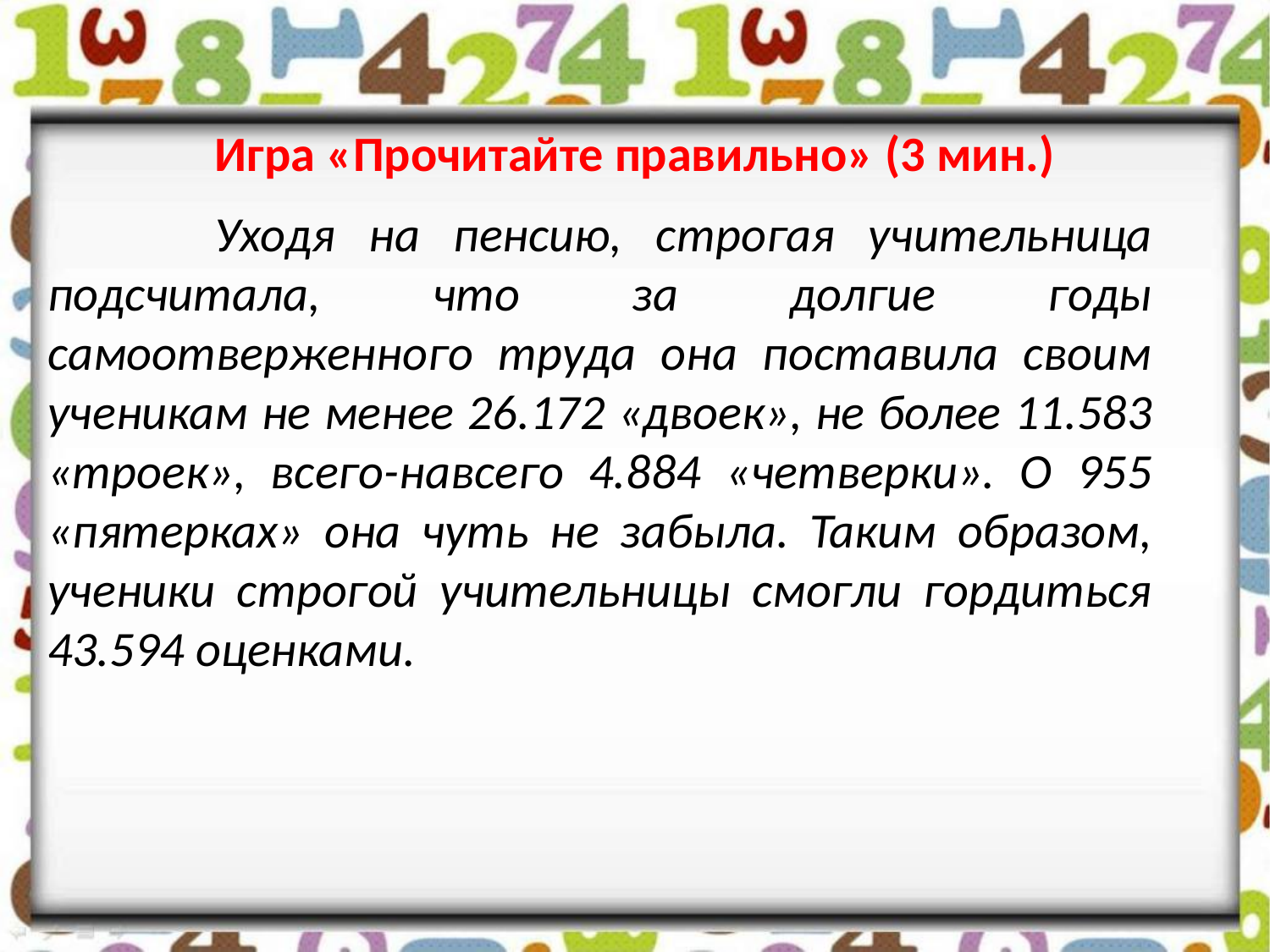

Игра «Прочитайте правильно» (3 мин.)
     Уходя на пенсию, строгая учительница подсчитала, что за долгие годы самоотверженного труда она поставила своим ученикам не менее 26.172 «двоек», не более 11.583 «троек», всего-навсего 4.884 «четверки». О 955 «пятерках» она чуть не забыла. Таким образом, ученики строгой учительницы смогли гордиться 43.594 оценками.